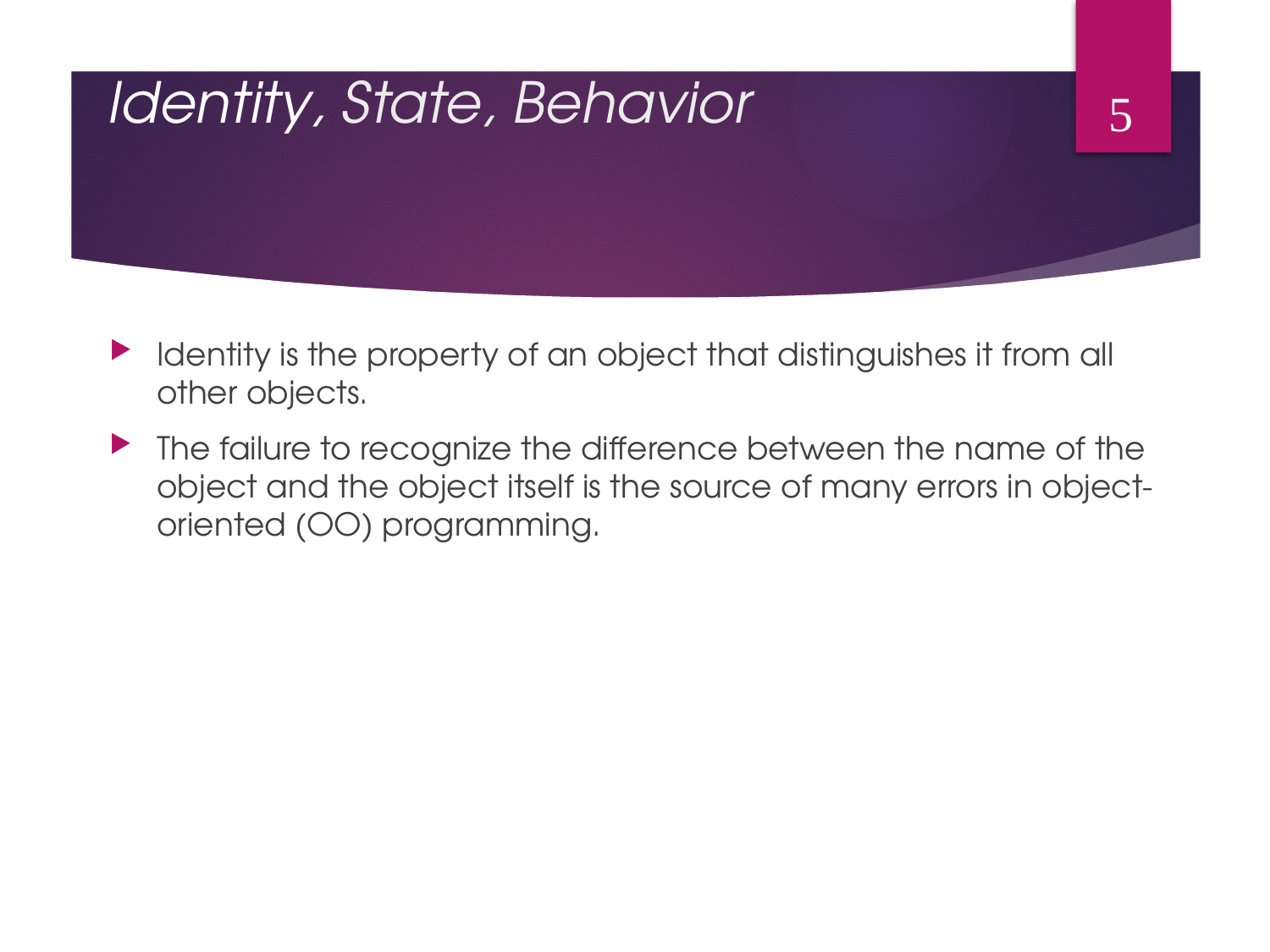

# Identity, State, Behavior
5
Identity is the property of an object that distinguishes it from all other objects.
The failure to recognize the difference between the name of the object and the object itself is the source of many errors in object-oriented (OO) programming.